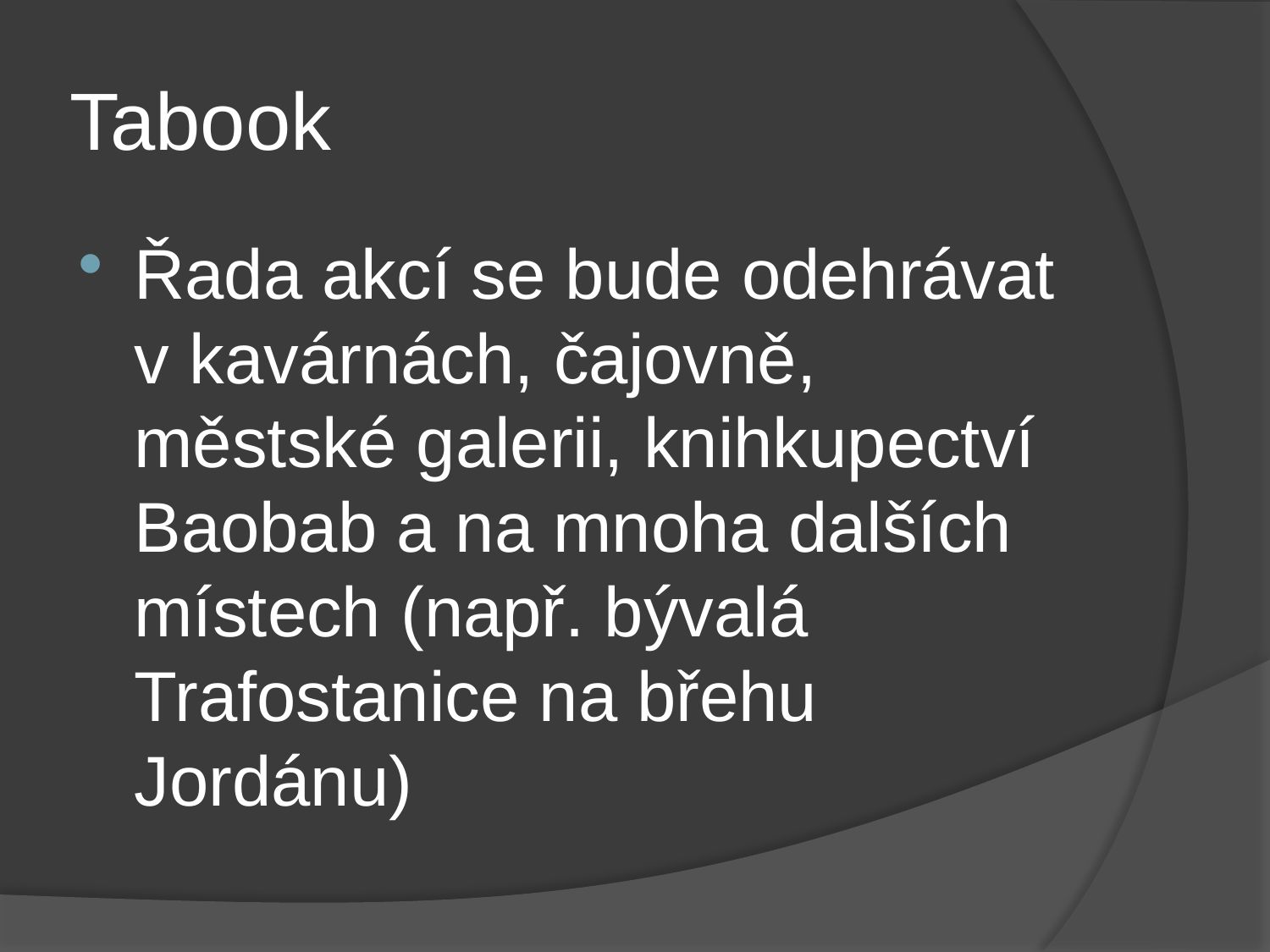

# Tabook
Řada akcí se bude odehrávat v kavárnách, čajovně, městské galerii, knihkupectví Baobab a na mnoha dalších místech (např. bývalá Trafostanice na břehu Jordánu)